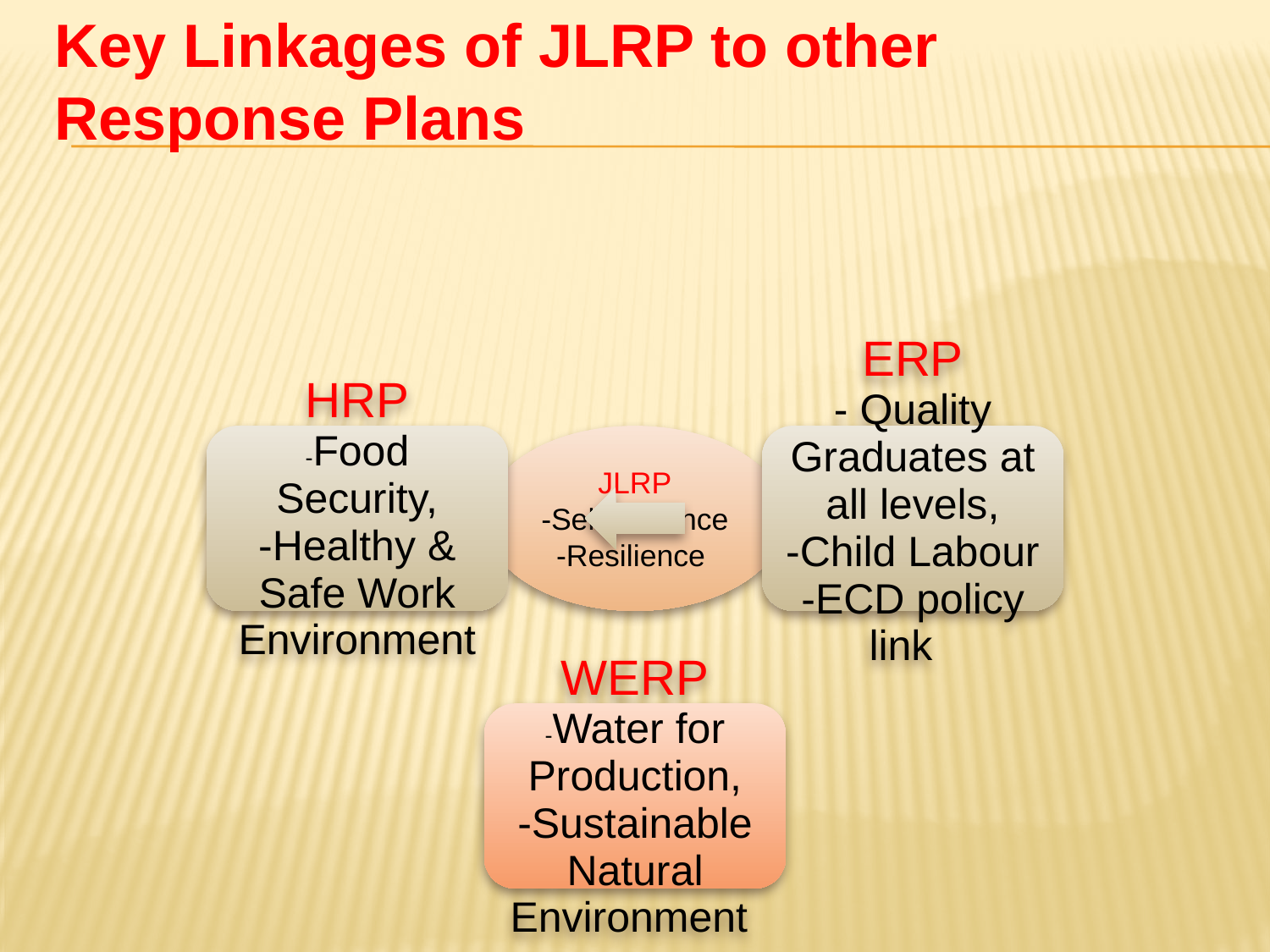

# Key Linkages of JLRP to other Response Plans
JLRP
-Self Reliance
-Resilience
ERP
- Quality Graduates at all levels,
-Child Labour
-ECD policy link
WERP
-Water for Production,
-Sustainable Natural Environment
HRP
-Food Security,
-Healthy & Safe Work Environment